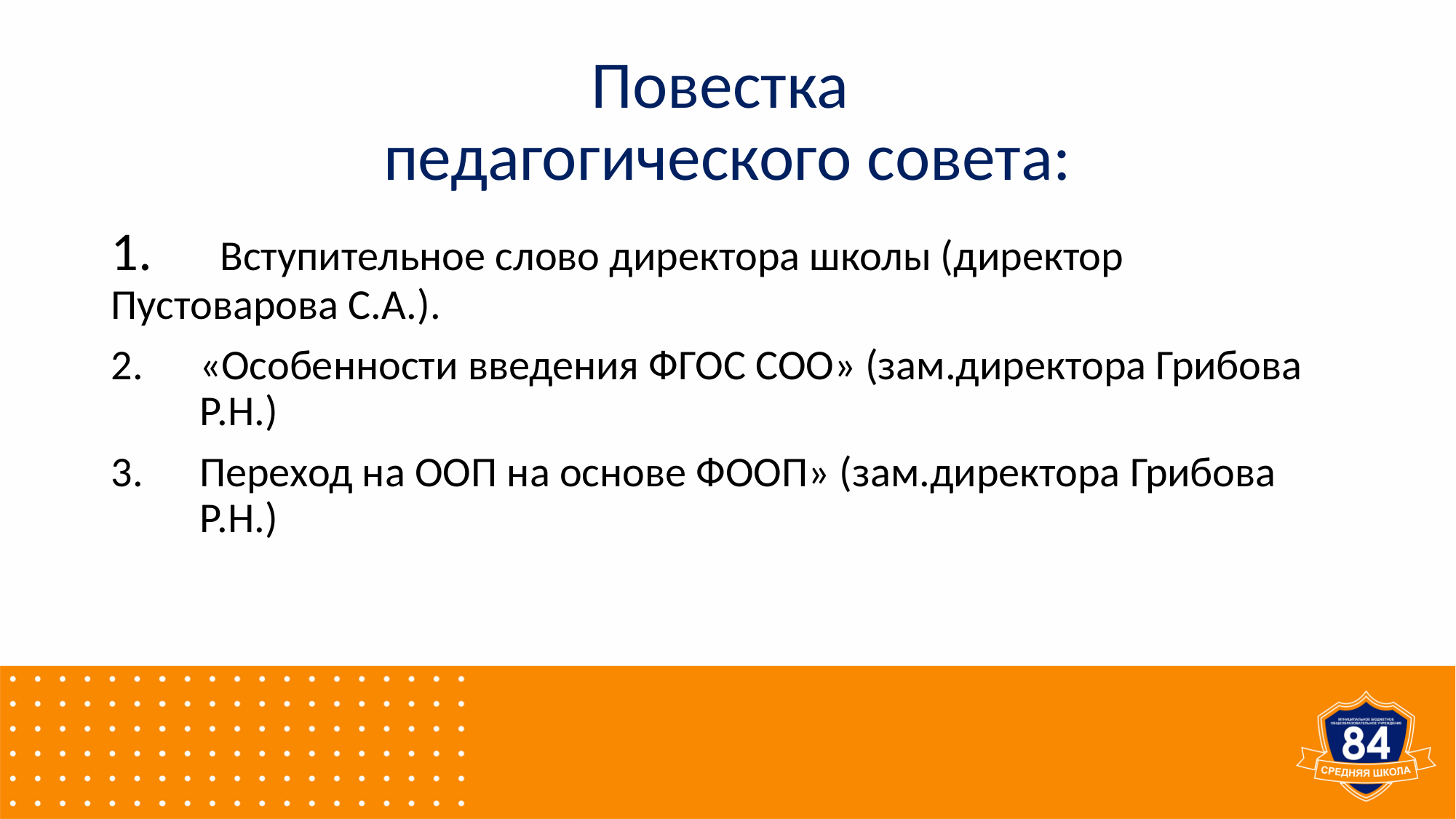

# Повестка педагогического совета:
1.	Вступительное слово директора школы (директор Пустоварова С.А.).
«Особенности введения ФГОС СОО» (зам.директора Грибова Р.Н.)
Переход на ООП на основе ФООП» (зам.директора Грибова Р.Н.)